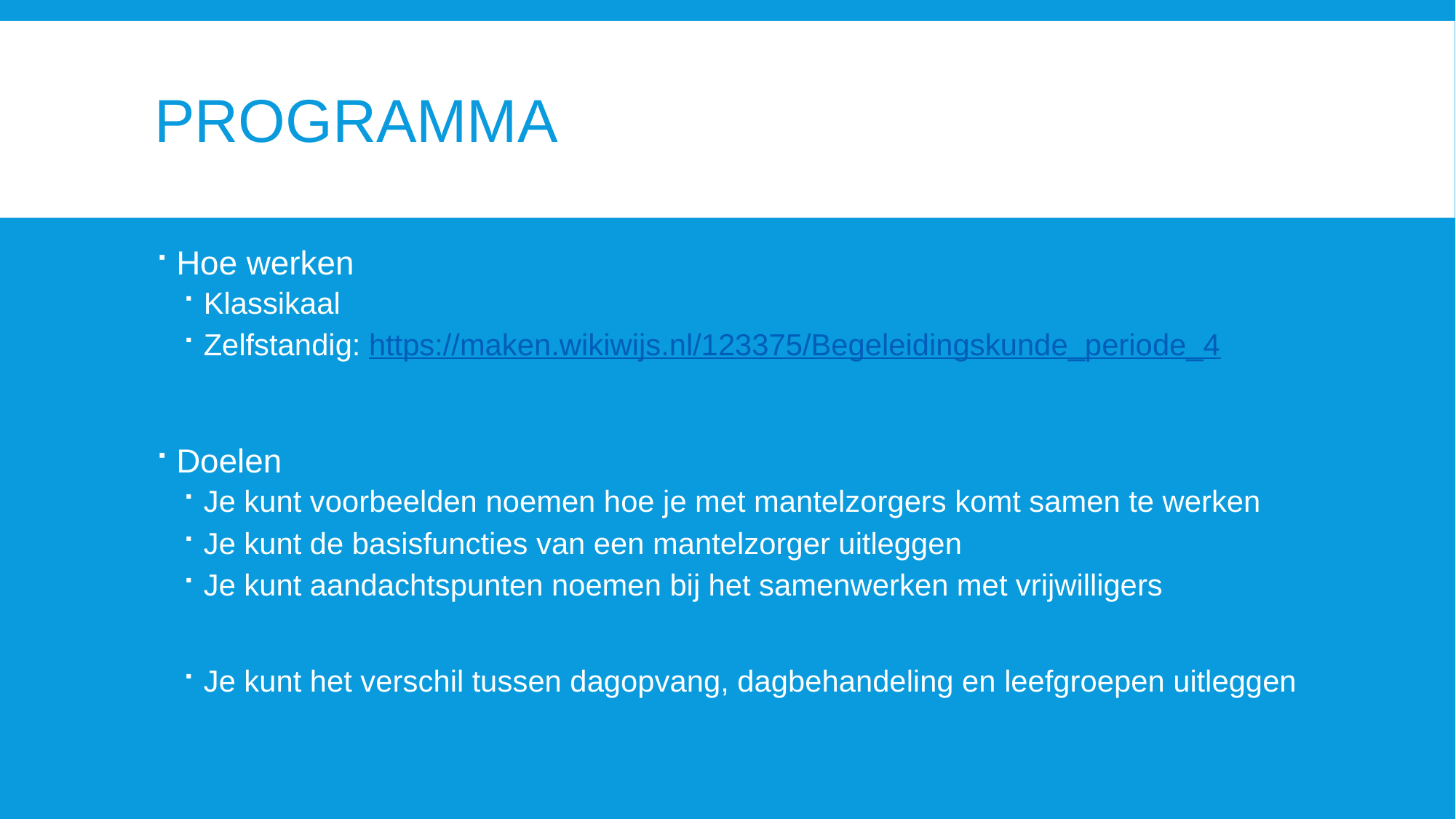

# Programma
Hoe werken
Klassikaal
Zelfstandig: https://maken.wikiwijs.nl/123375/Begeleidingskunde_periode_4

Doelen
Je kunt voorbeelden noemen hoe je met mantelzorgers komt samen te werken
Je kunt de basisfuncties van een mantelzorger uitleggen
Je kunt aandachtspunten noemen bij het samenwerken met vrijwilligers

Je kunt het verschil tussen dagopvang, dagbehandeling en leefgroepen uitleggen